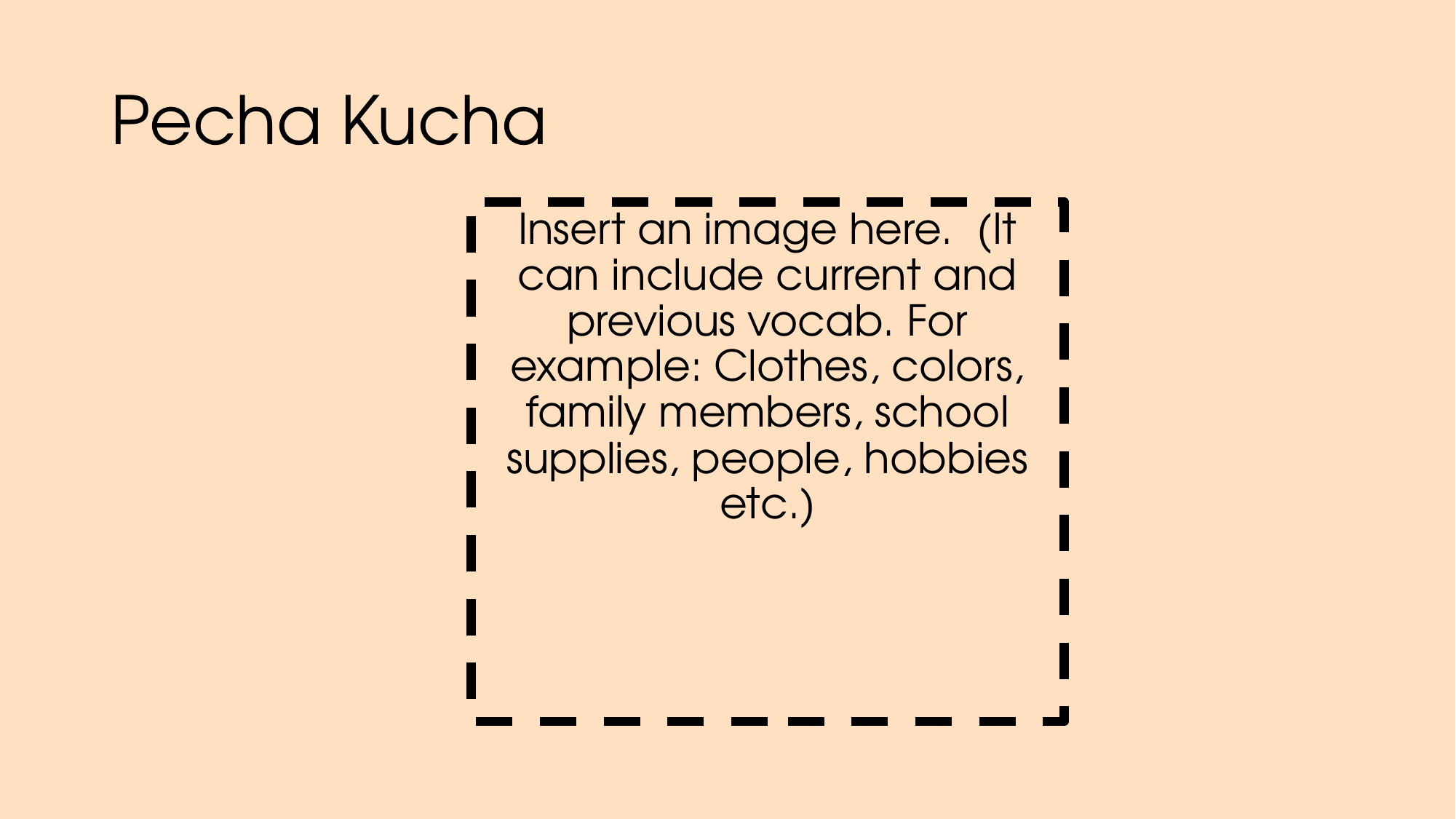

# Pecha Kucha
Insert an image here.  (It can include current and previous vocab. For example: Clothes, colors, family members, school supplies, people, hobbies etc.)